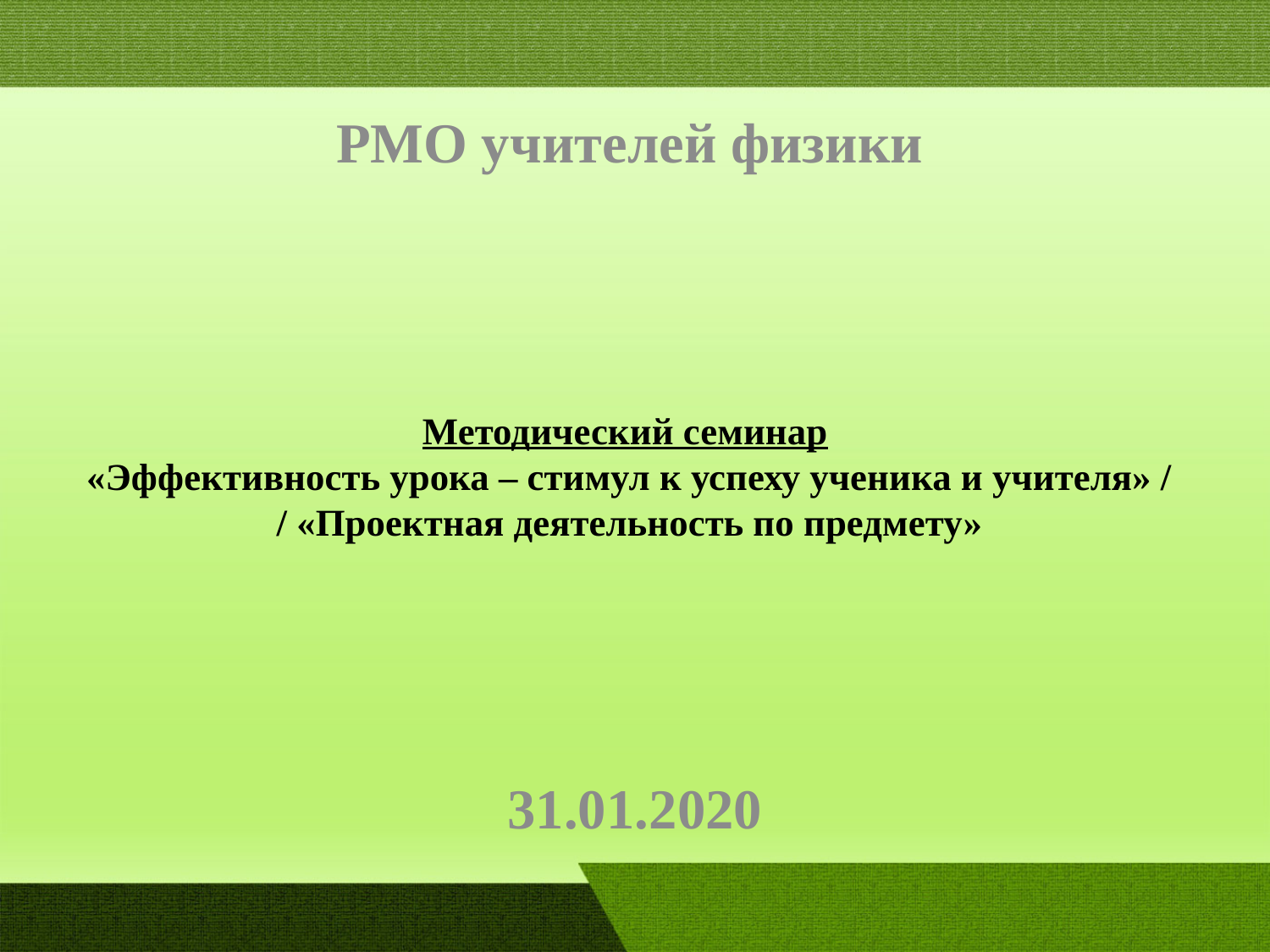

РМО учителей физики
# Методический семинар «Эффективность урока – стимул к успеху ученика и учителя» / / «Проектная деятельность по предмету»
31.01.2020